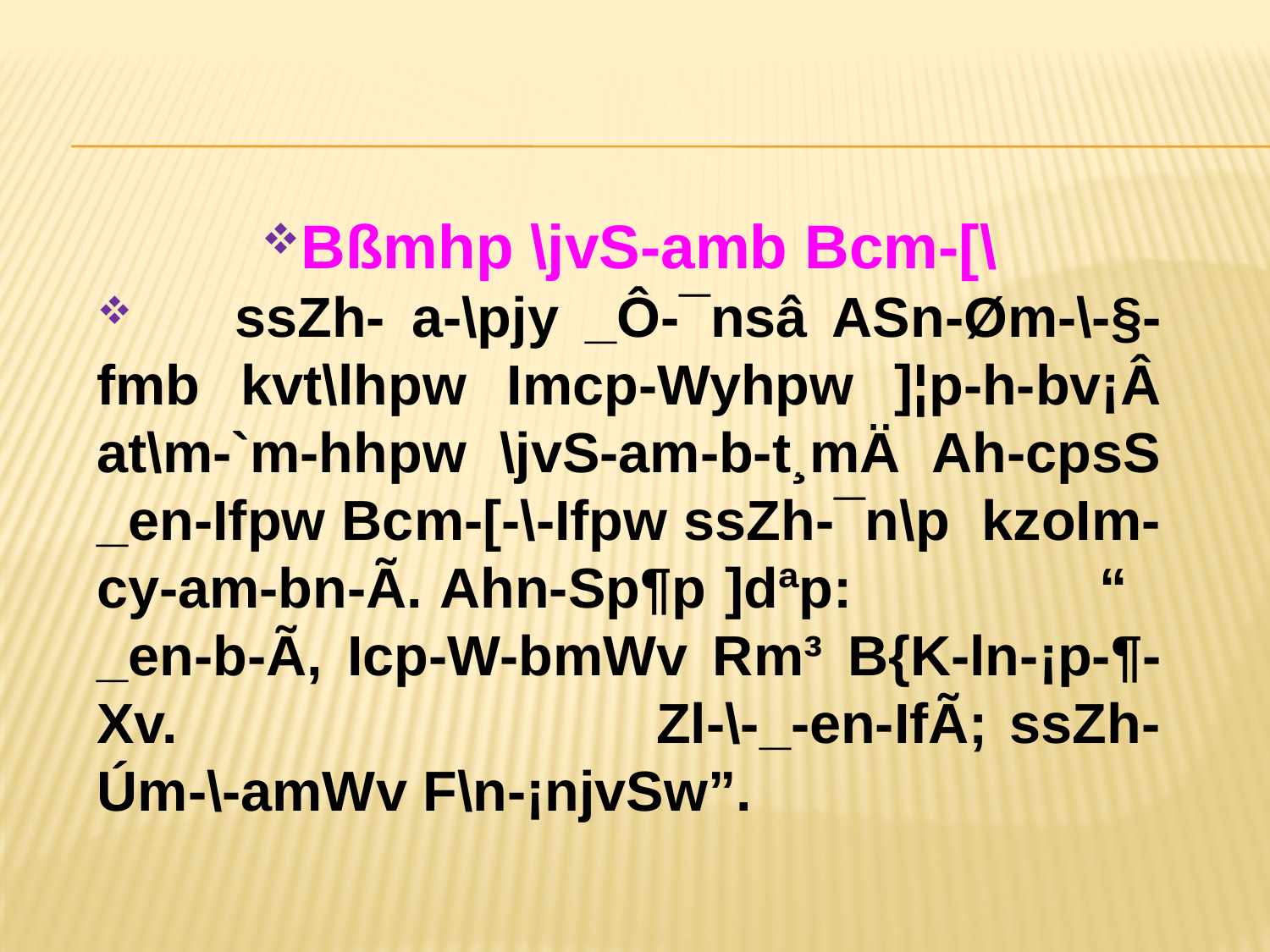

Bßmhp \jvS-amb Bcm-[\
 	ssZh- a-\pjy _Ô-¯nsâ ASn-Øm-\-§-fmb kvt\lhpw Imcp-Wyhpw ]¦p-h-bv¡Â at\m-`m-hhpw \jvS-am-b-t¸mÄ Ah-cpsS _en-Ifpw Bcm-[-\-Ifpw ssZh-¯n\p  kzoIm-cy-am-bn-Ã. Ahn-Sp¶p ]dªp:             “	_en-b-Ã, Icp-W-bmWv Rm³ B{K-ln-¡p-¶-Xv.                      Zl-\-_-en-IfÃ; ssZh-Úm-\-amWv F\n-¡njvSw”.